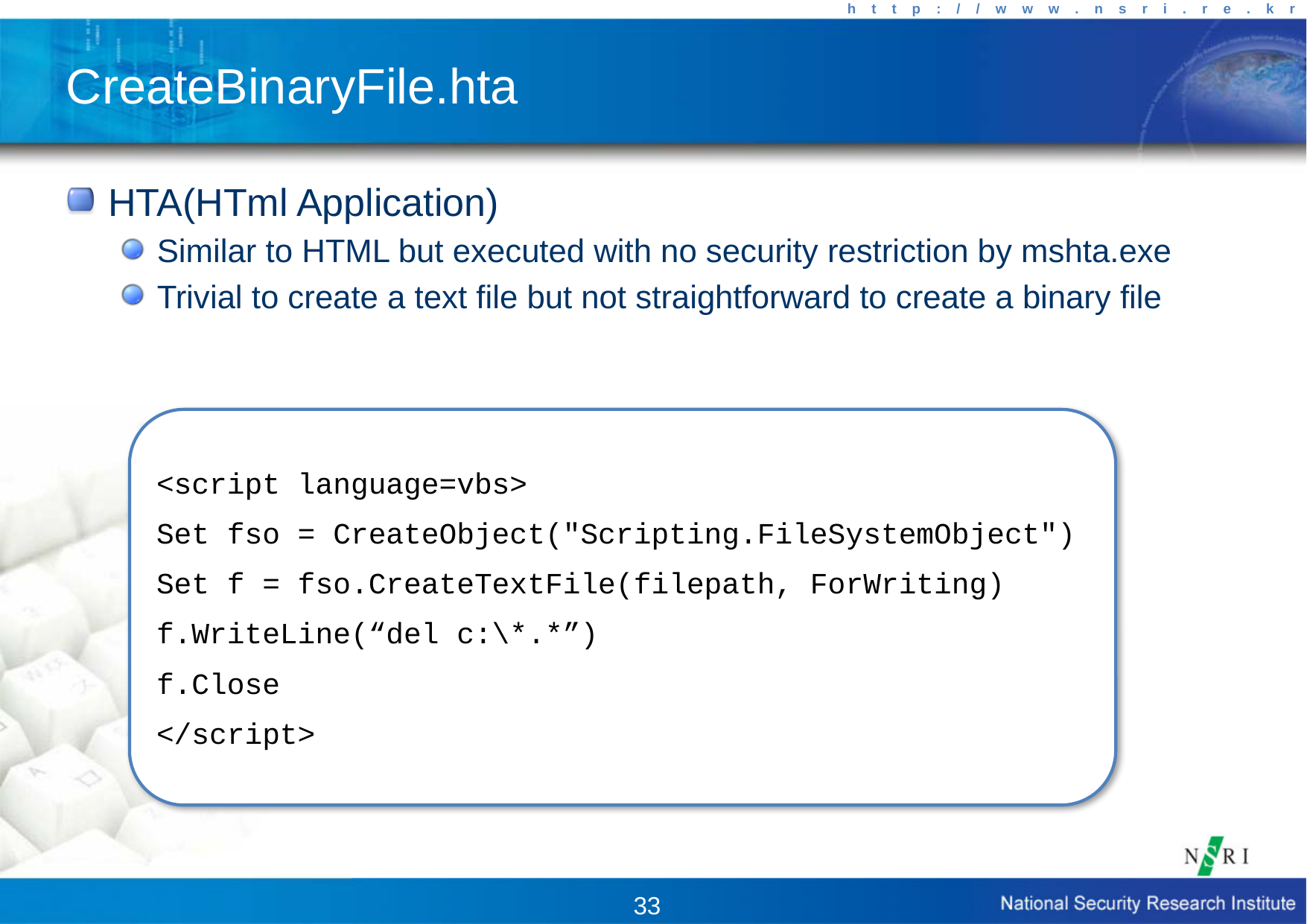

# CreateBinaryFile.hta
HTA(HTml Application)
Similar to HTML but executed with no security restriction by mshta.exe
Trivial to create a text file but not straightforward to create a binary file

<script language=vbs>
Set fso = CreateObject("Scripting.FileSystemObject")
Set f = fso.CreateTextFile(filepath, ForWriting)
f.WriteLine(“del c:\*.*”)
f.Close
</script>
33